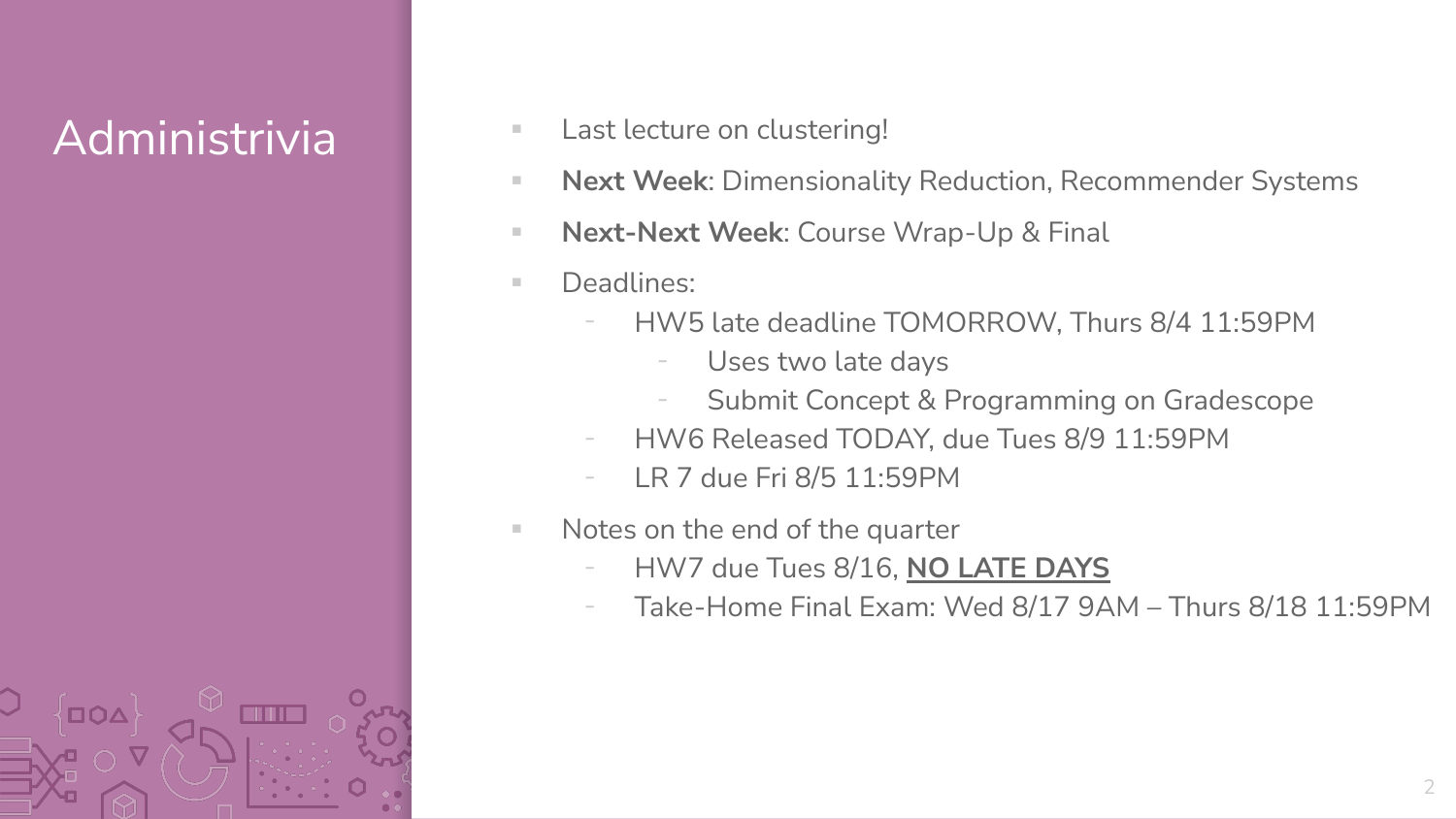

# Administrivia
Last lecture on clustering!
Next Week: Dimensionality Reduction, Recommender Systems
Next-Next Week: Course Wrap-Up & Final
Deadlines:
HW5 late deadline TOMORROW, Thurs 8/4 11:59PM
Uses two late days
Submit Concept & Programming on Gradescope
HW6 Released TODAY, due Tues 8/9 11:59PM
LR 7 due Fri 8/5 11:59PM
Notes on the end of the quarter
HW7 due Tues 8/16, NO LATE DAYS
Take-Home Final Exam: Wed 8/17 9AM – Thurs 8/18 11:59PM
2